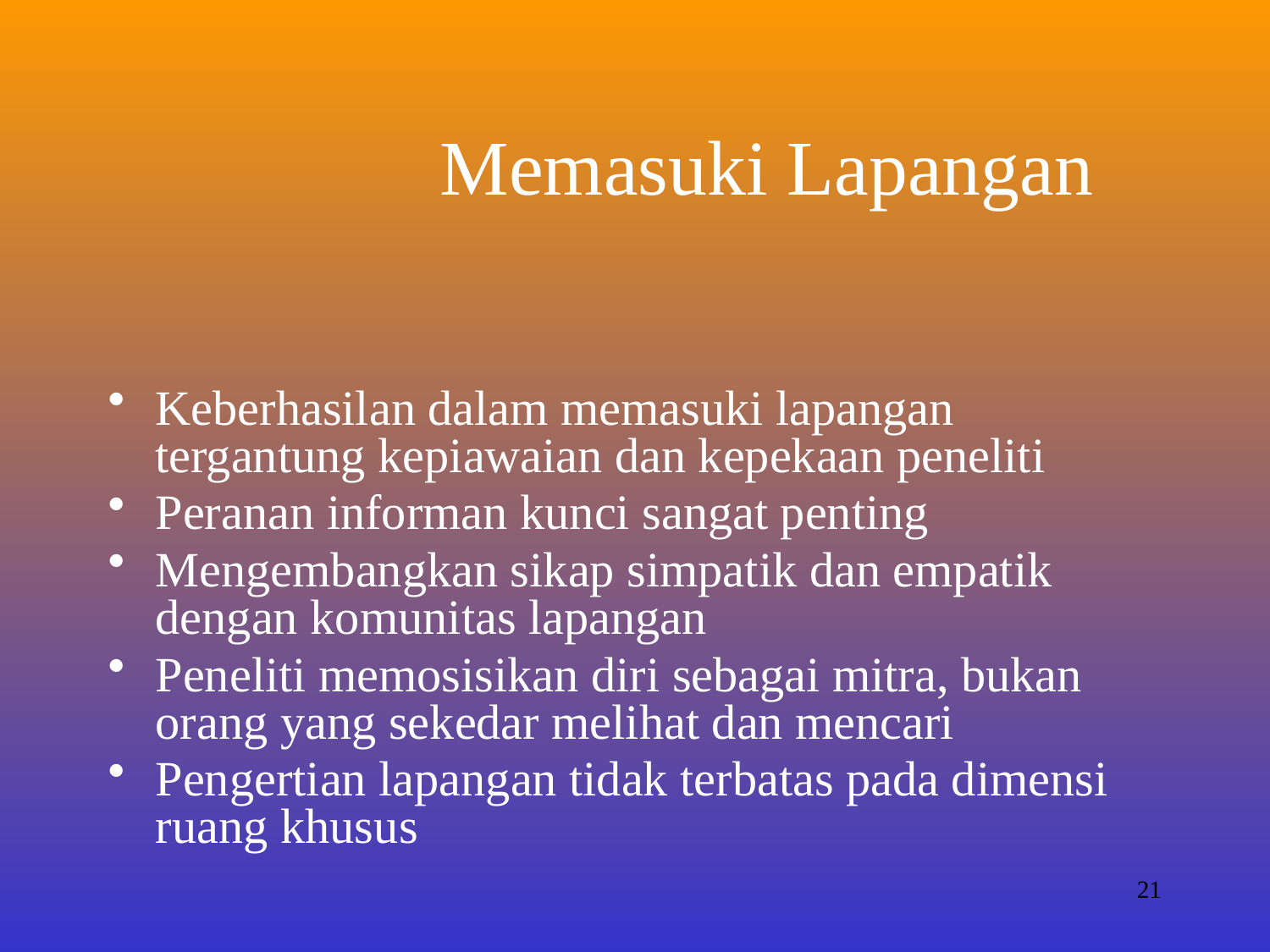

# Memasuki Lapangan
Keberhasilan dalam memasuki lapangan tergantung kepiawaian dan kepekaan peneliti
Peranan informan kunci sangat penting
Mengembangkan sikap simpatik dan empatik dengan komunitas lapangan
Peneliti memosisikan diri sebagai mitra, bukan orang yang sekedar melihat dan mencari
Pengertian lapangan tidak terbatas pada dimensi ruang khusus
21